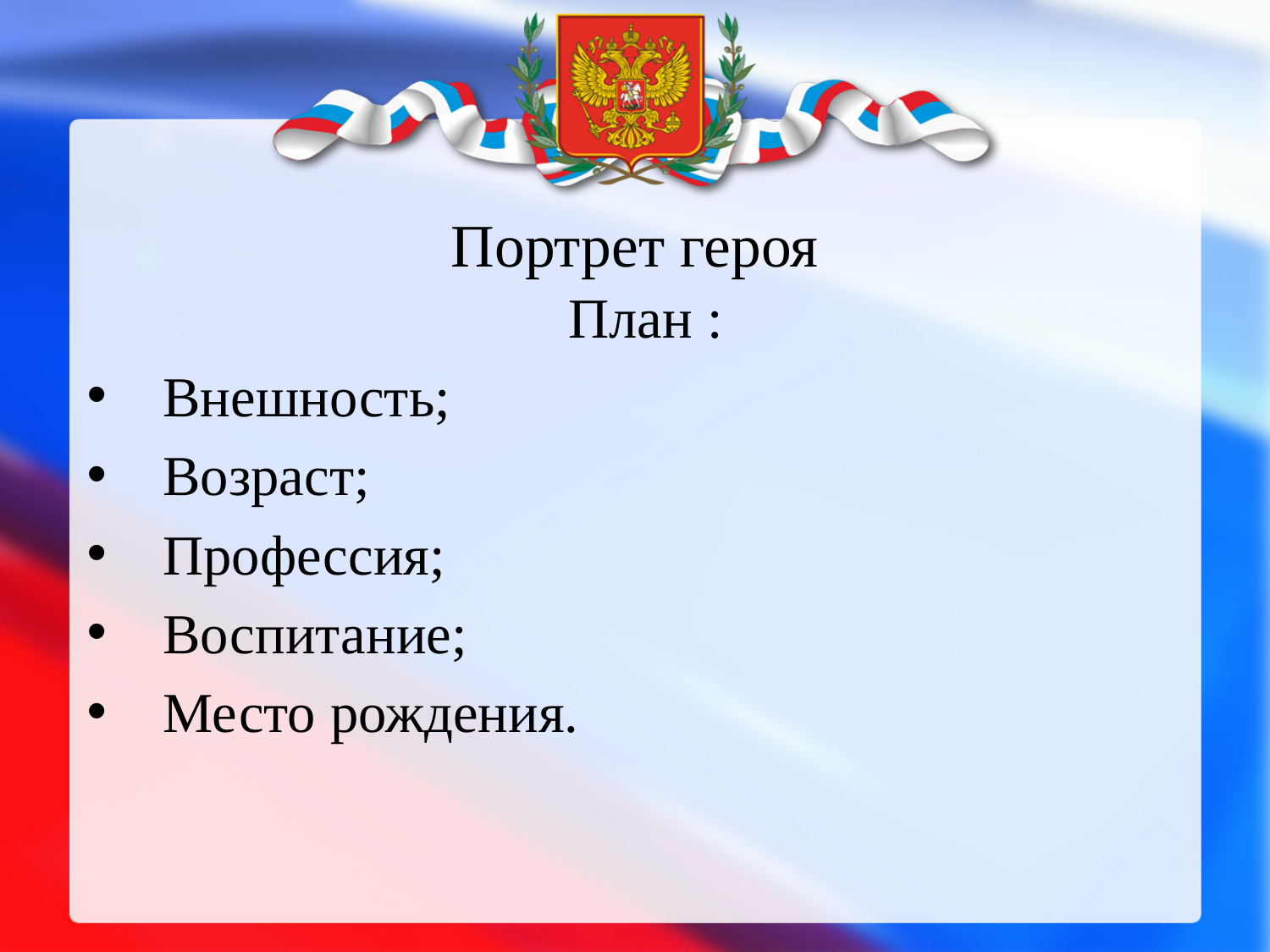

# Портрет героя
План :
  Внешность;
  Возраст;
  Профессия;
  Воспитание;
  Место рождения.